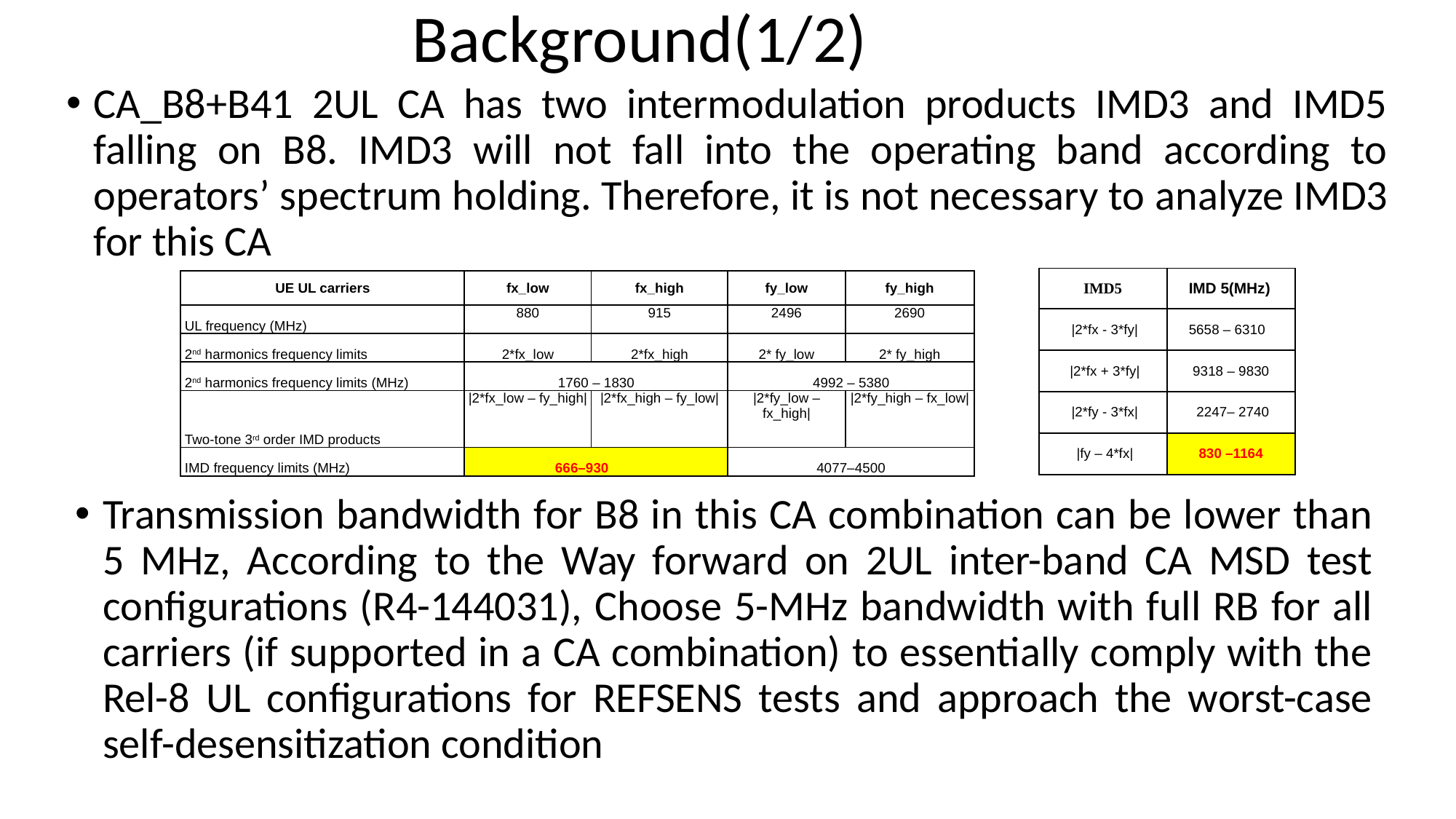

# Background(1/2)
CA_B8+B41 2UL CA has two intermodulation products IMD3 and IMD5 falling on B8. IMD3 will not fall into the operating band according to operators’ spectrum holding. Therefore, it is not necessary to analyze IMD3 for this CA

| IMD5 | IMD 5(MHz) |
| --- | --- |
| |2\*fx - 3\*fy| | 5658 – 6310 |
| |2\*fx + 3\*fy| | 9318 – 9830 |
| |2\*fy - 3\*fx| | 2247– 2740 |
| |fy – 4\*fx| | 830 –1164 |
| UE UL carriers | fx\_low | fx\_high | fy\_low | fy\_high |
| --- | --- | --- | --- | --- |
| UL frequency (MHz) | 880 | 915 | 2496 | 2690 |
| 2nd harmonics frequency limits | 2\*fx\_low | 2\*fx\_high | 2\* fy\_low | 2\* fy\_high |
| 2nd harmonics frequency limits (MHz) | 1760 – 1830 |  | 4992 – 5380 |  |
| Two-tone 3rd order IMD products | |2\*fx\_low – fy\_high| | |2\*fx\_high – fy\_low| | |2\*fy\_low – fx\_high| | |2\*fy\_high – fx\_low| |
| IMD frequency limits (MHz) | 666–930 |  | 4077–4500 |  |
Transmission bandwidth for B8 in this CA combination can be lower than 5 MHz, According to the Way forward on 2UL inter-band CA MSD test configurations (R4-144031), Choose 5-MHz bandwidth with full RB for all carriers (if supported in a CA combination) to essentially comply with the Rel-8 UL configurations for REFSENS tests and approach the worst-case self-desensitization condition